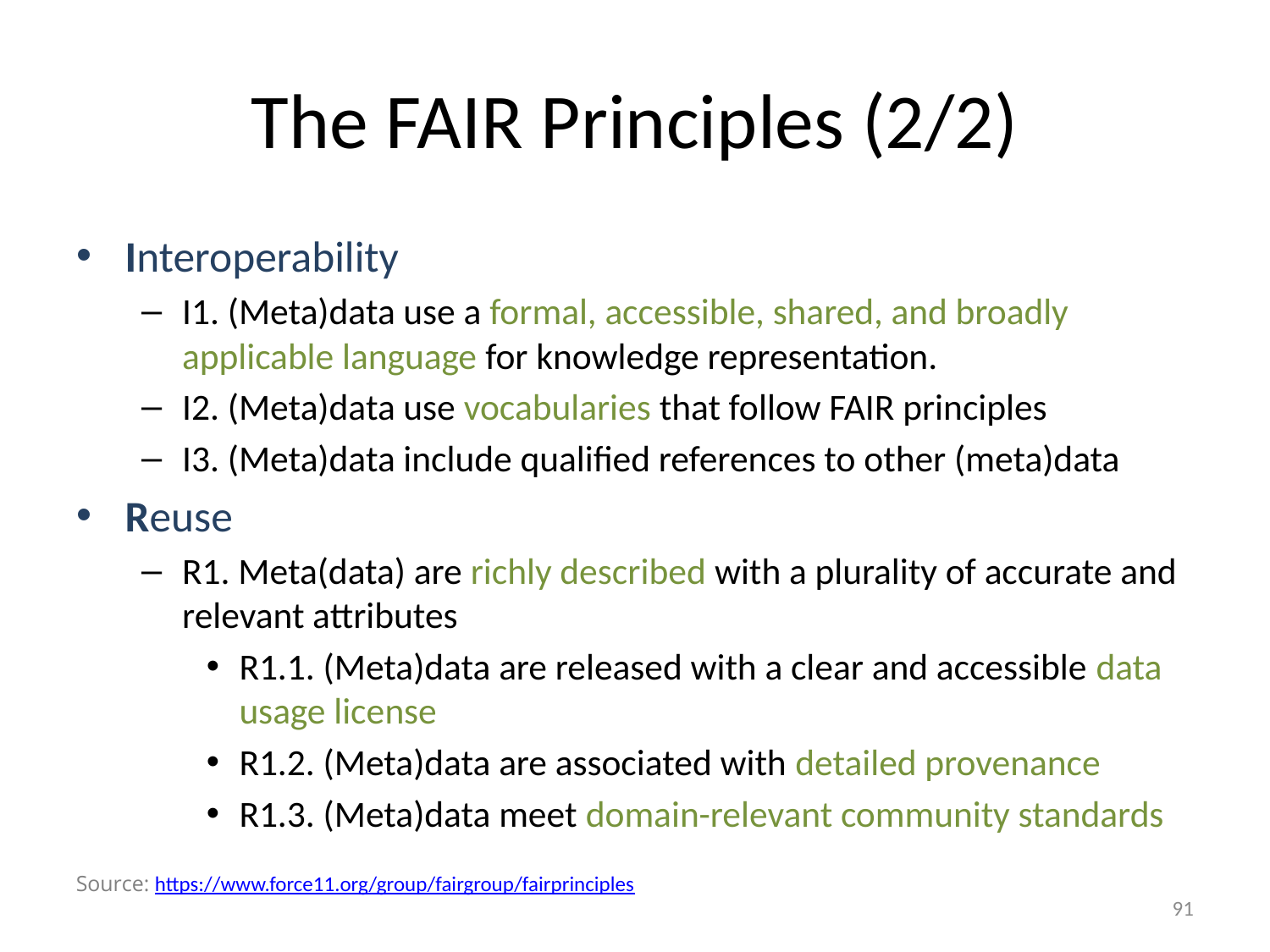

# The FAIR Principles (2/2)
Interoperability
I1. (Meta)data use a formal, accessible, shared, and broadly applicable language for knowledge representation.
I2. (Meta)data use vocabularies that follow FAIR principles
I3. (Meta)data include qualified references to other (meta)data
Reuse
R1. Meta(data) are richly described with a plurality of accurate and relevant attributes
R1.1. (Meta)data are released with a clear and accessible data usage license
R1.2. (Meta)data are associated with detailed provenance
R1.3. (Meta)data meet domain-relevant community standards

Source: https://www.force11.org/group/fairgroup/fairprinciples
91